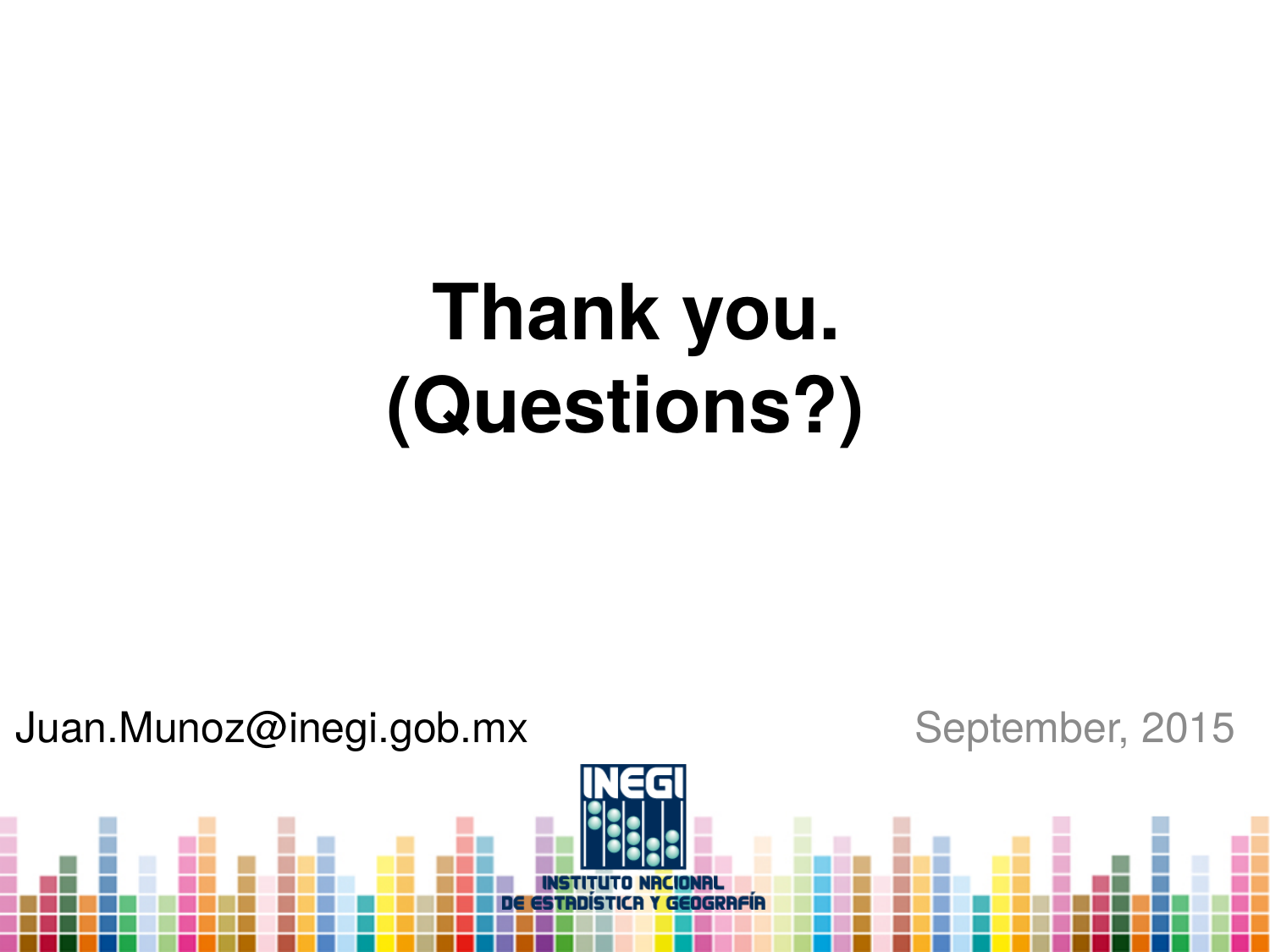

# Thank you. (Questions?)
Juan.Munoz@inegi.gob.mx
September, 2015